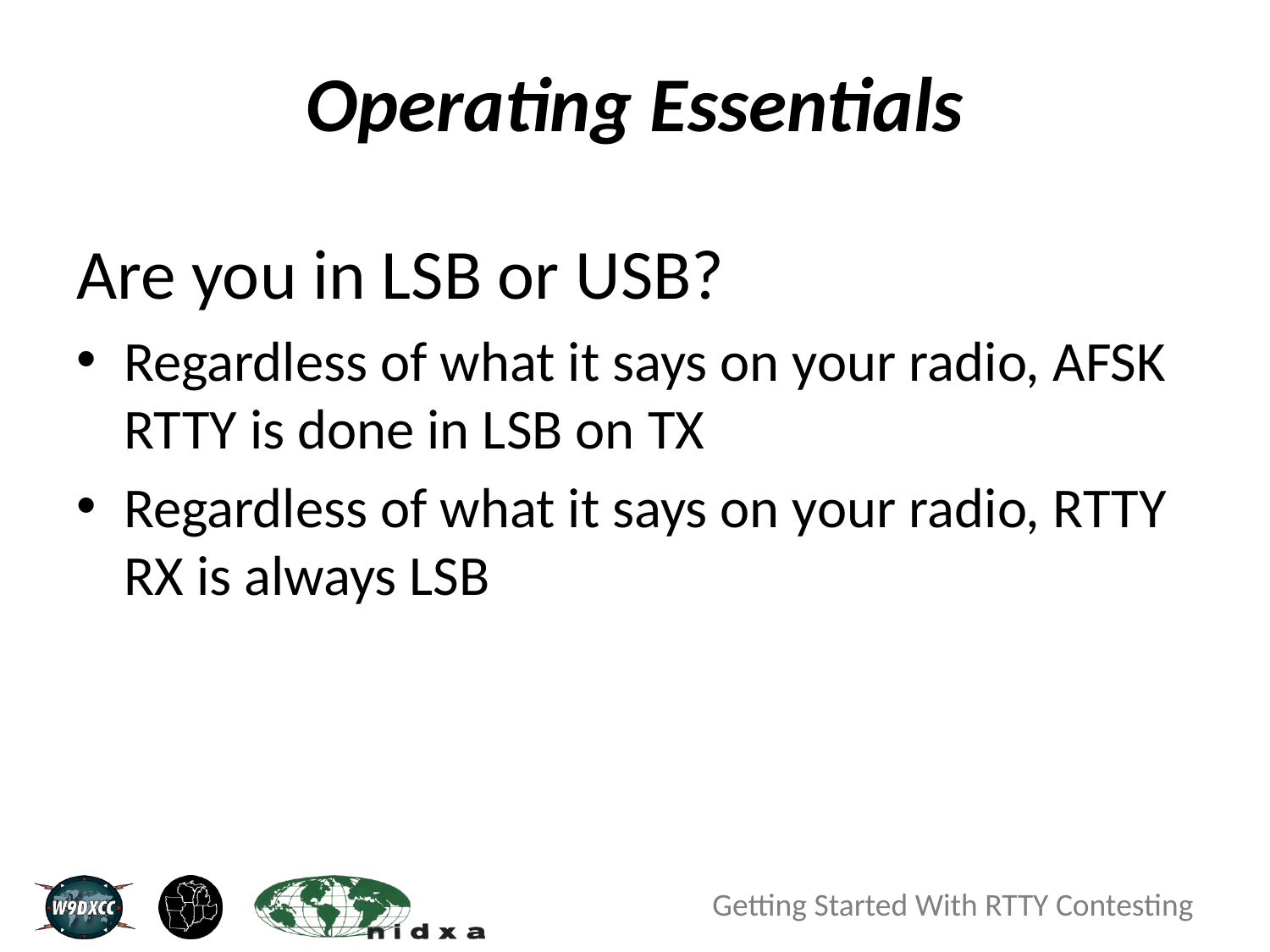

# Operating Essentials
Are you in LSB or USB?
Regardless of what it says on your radio, AFSK RTTY is done in LSB on TX
Regardless of what it says on your radio, RTTY RX is always LSB
Getting Started With RTTY Contesting